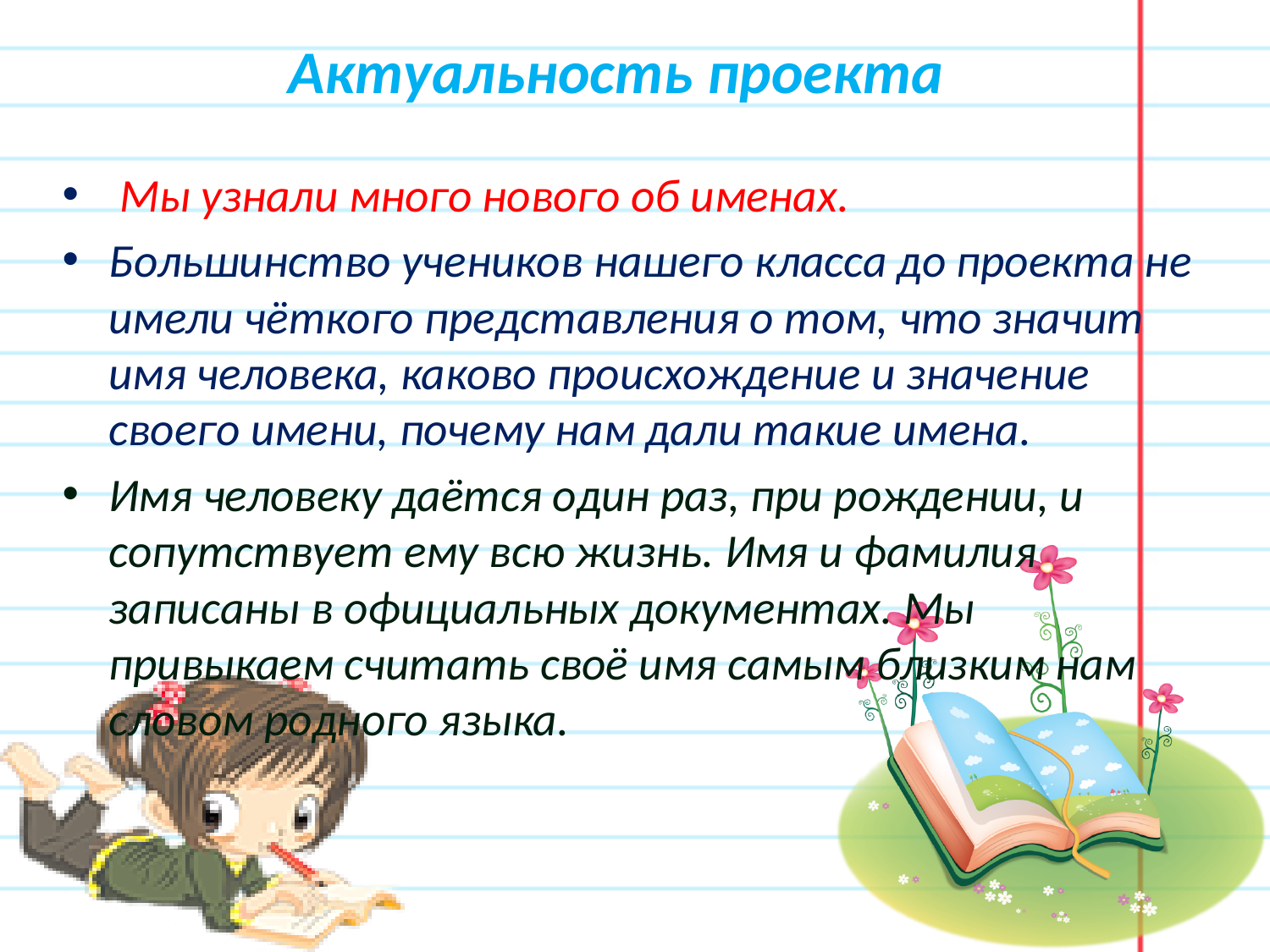

# Актуальность проекта
 Мы узнали много нового об именах.
Большинство учеников нашего класса до проекта не имели чёткого представления о том, что значит имя человека, каково происхождение и значение своего имени, почему нам дали такие имена.
Имя человеку даётся один раз, при рождении, и сопутствует ему всю жизнь. Имя и фамилия  записаны в официальных документах. Мы привыкаем считать своё имя самым близким нам словом родного языка.